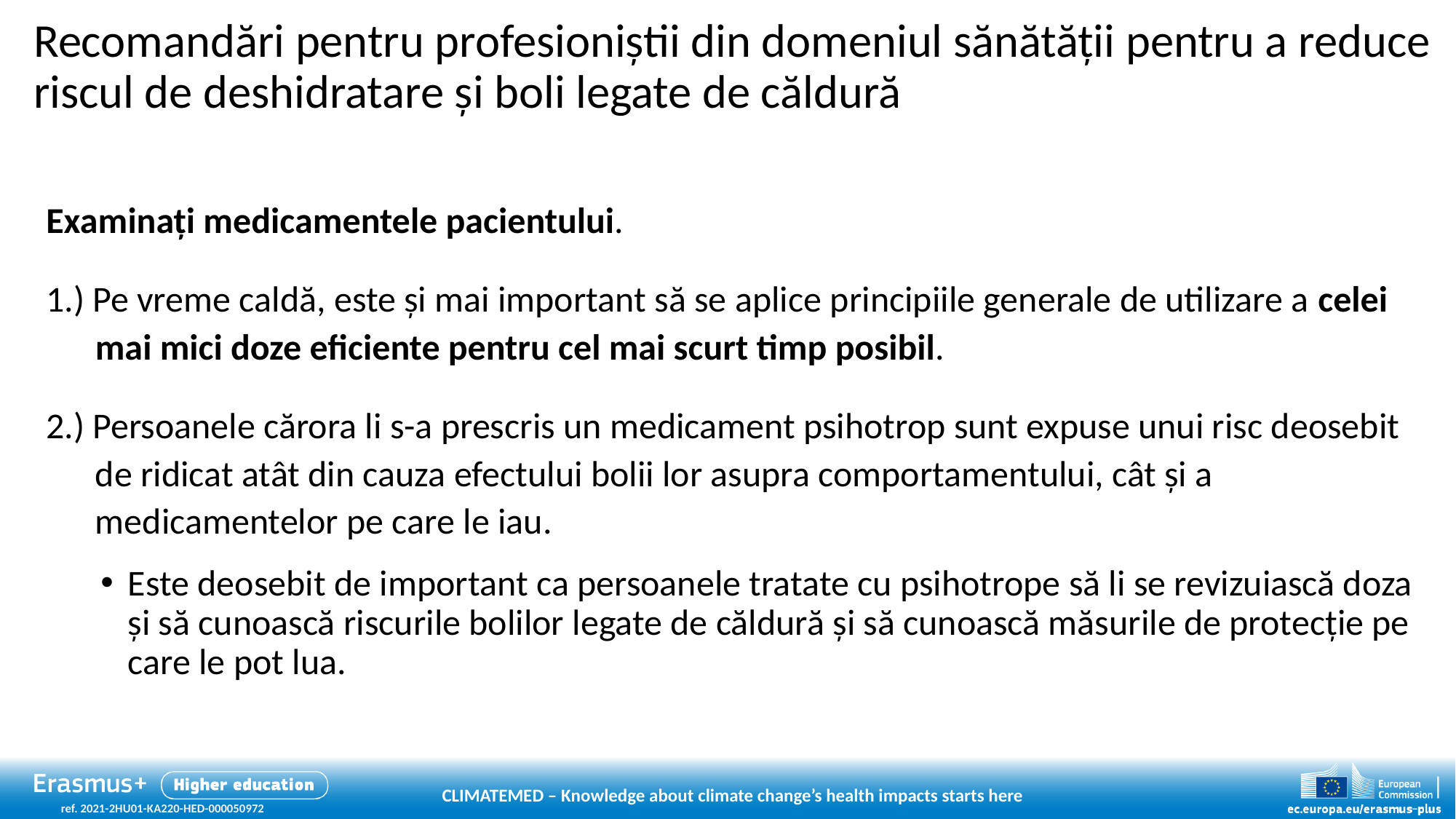

# Recomandări pentru profesioniștii din domeniul sănătății pentru a reduce riscul de deshidratare și boli legate de căldură
Examinați medicamentele pacientului.
1.) Pe vreme caldă, este și mai important să se aplice principiile generale de utilizare a celei
      mai mici doze eficiente pentru cel mai scurt timp posibil.
2.) Persoanele cărora li s-a prescris un medicament psihotrop sunt expuse unui risc deosebit
      de ridicat atât din cauza efectului bolii lor asupra comportamentului, cât și a
      medicamentelor pe care le iau.
Este deosebit de important ca persoanele tratate cu psihotrope să li se revizuiască doza și să cunoască riscurile bolilor legate de căldură și să cunoască măsurile de protecție pe care le pot lua.